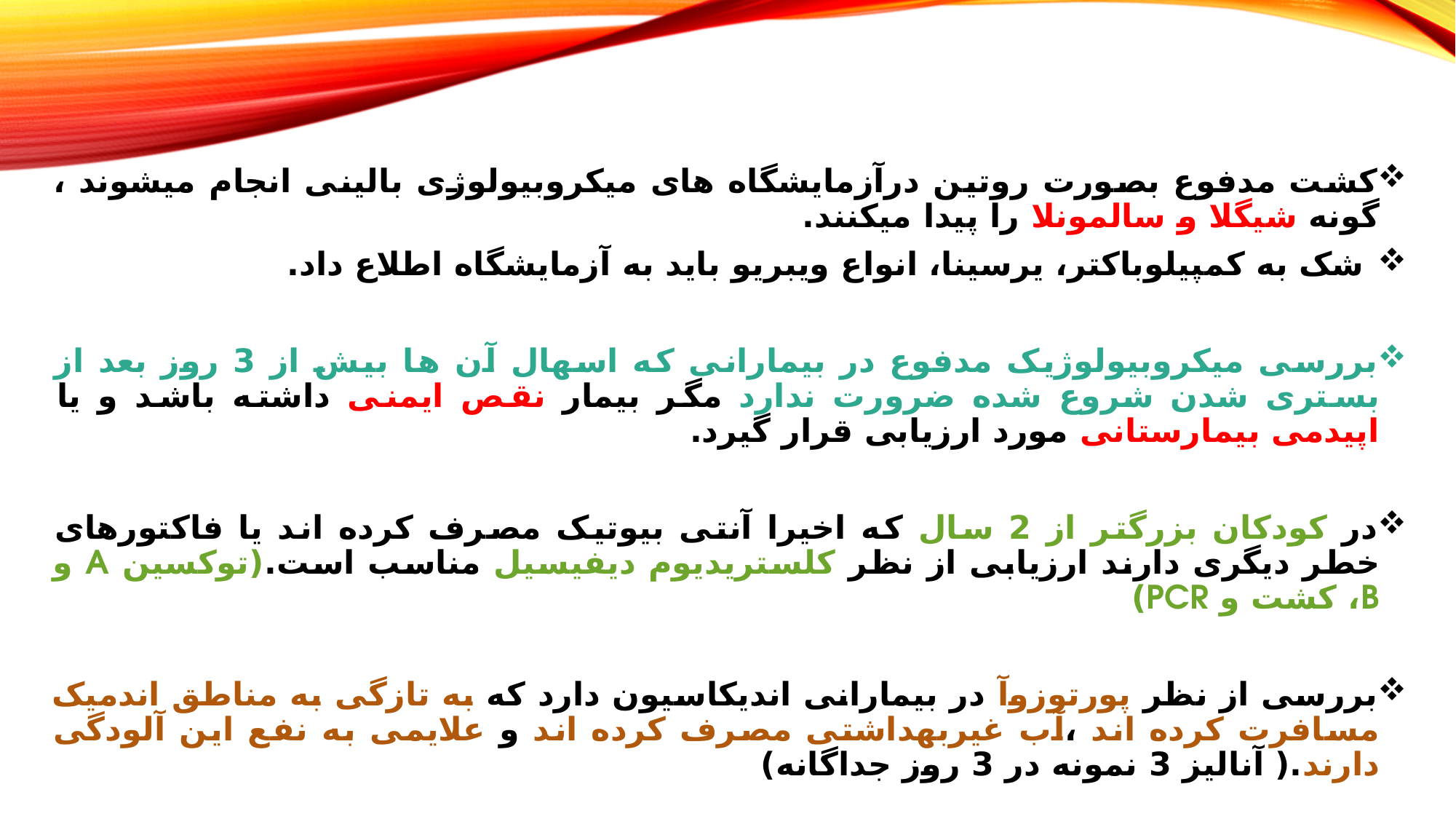

#
کشت مدفوع بصورت روتین درآزمایشگاه های میکروبیولوژی بالینی انجام میشوند ، گونه شیگلا و سالمونلا را پیدا میکنند.
 شک به کمپیلوباکتر، یرسینا، انواع ویبریو باید به آزمایشگاه اطلاع داد.

بررسی میکروبیولوژیک مدفوع در بیمارانی که اسهال آن ها بیش از 3 روز بعد از بستری شدن شروع شده ضرورت ندارد مگر بیمار نقص ایمنی داشته باشد و یا اپیدمی بیمارستانی مورد ارزیابی قرار گیرد.

در کودکان بزرگتر از 2 سال که اخیرا آنتی بیوتیک مصرف کرده اند یا فاکتورهای خطر دیگری دارند ارزیابی از نظر کلستریدیوم دیفیسیل مناسب است.(توکسین A و B، کشت و PCR)

بررسی از نظر پورتوزوآ در بیمارانی اندیکاسیون دارد که به تازگی به مناطق اندمیک مسافرت کرده اند ،آب غیربهداشتی مصرف کرده اند و علایمی به نفع این آلودگی دارند.( آنالیز 3 نمونه در 3 روز جداگانه)